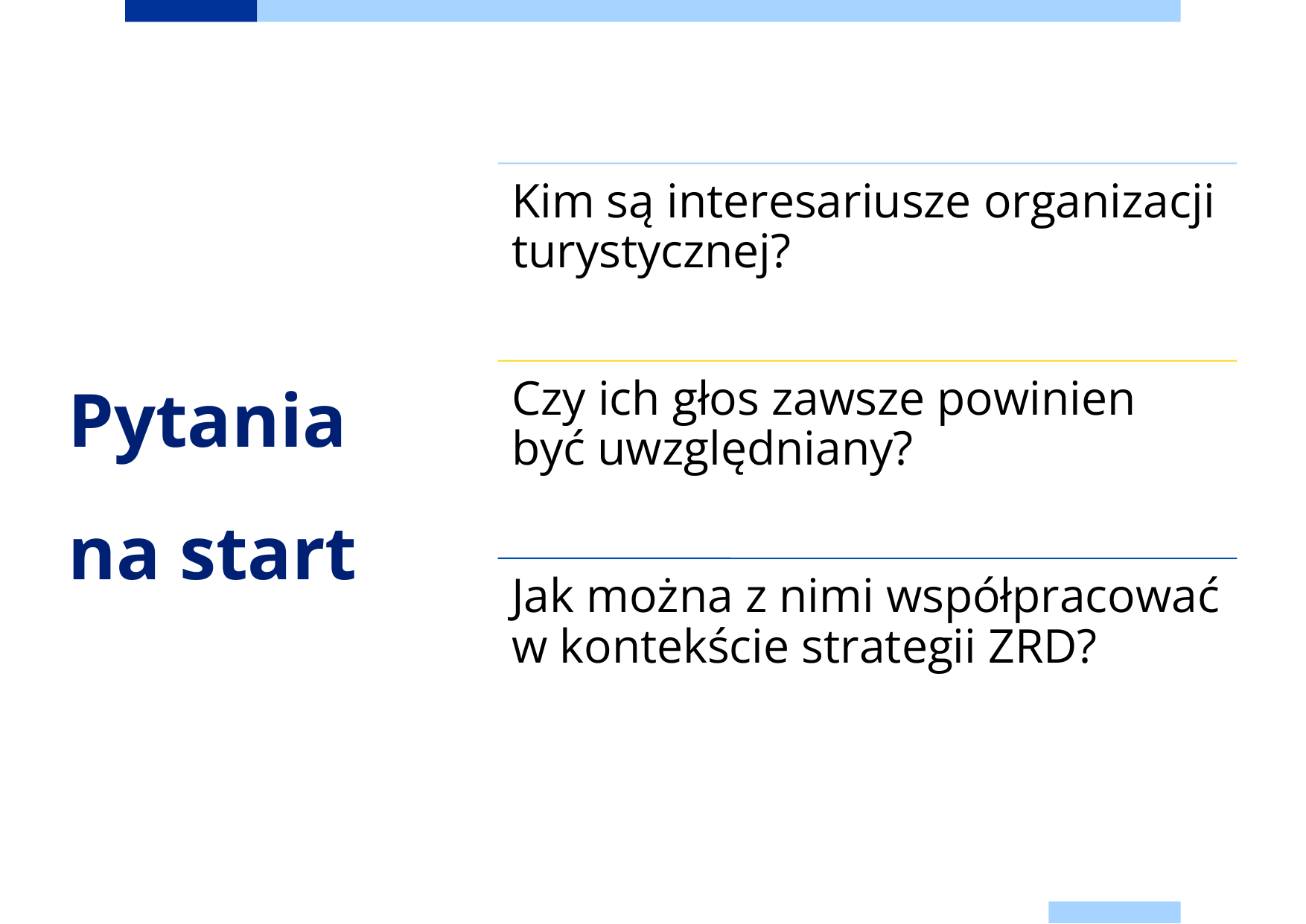

Kim są interesariusze organizacji turystycznej?
Czy ich głos zawsze powinien być uwzględniany?
Jak można z nimi współpracować w kontekście strategii ZRD?
# Pytania na start